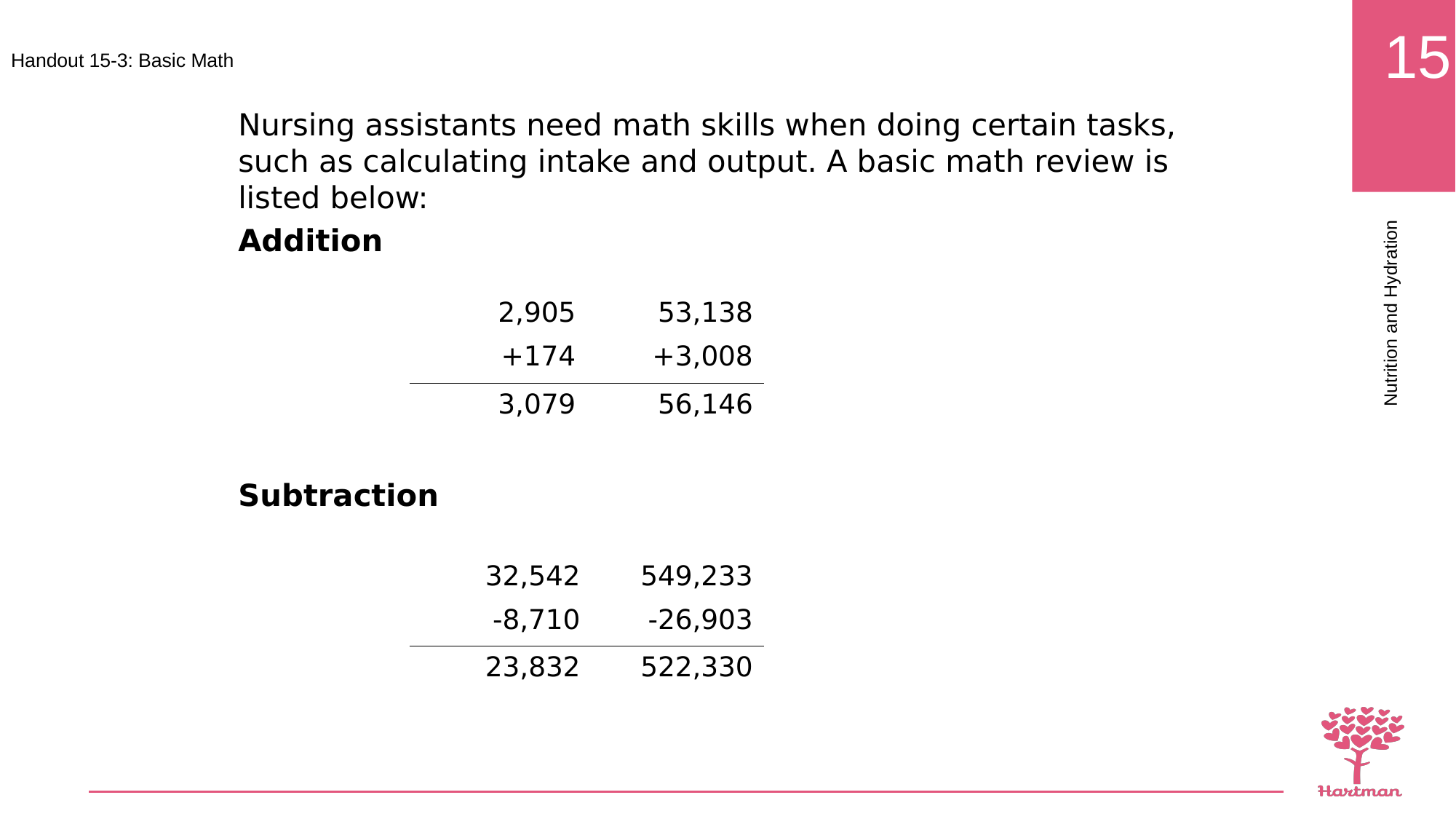

Handout 15-3: Basic Math

Nursing assistants need math skills when doing certain tasks, such as calculating intake and output. A basic math review is listed below:
Addition

Subtraction
| 2,905 | 53,138 |
| --- | --- |
| +174 | +3,008 |
| 3,079 | 56,146 |
| 32,542 | 549,233 |
| --- | --- |
| -8,710 | -26,903 |
| 23,832 | 522,330 |